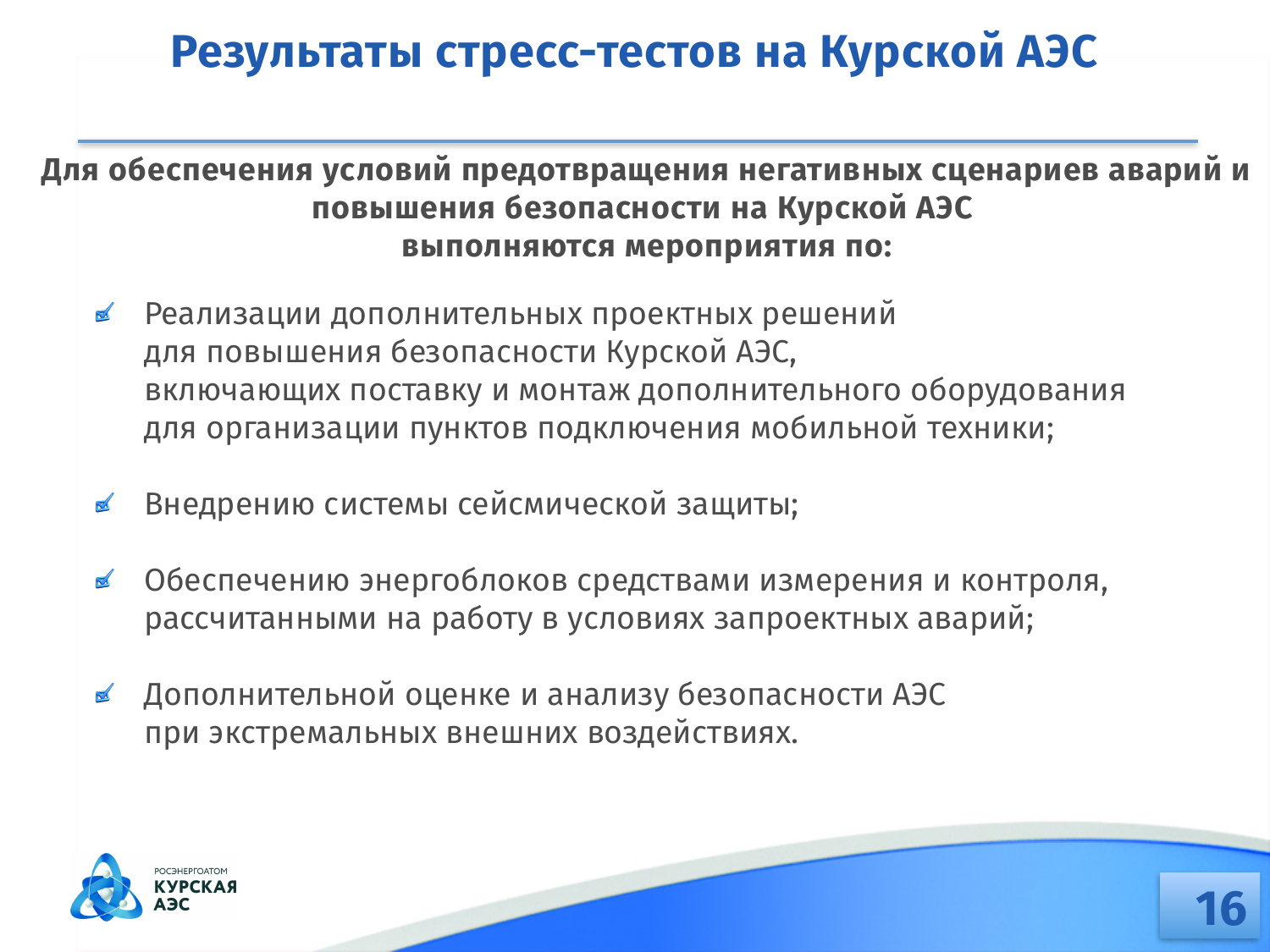

# Результаты стресс-тестов на Курской АЭС
   Для обеспечения условий предотвращения негативных сценариев аварий и повышения безопасности на Курской АЭС
выполняются мероприятия по:

Реализации дополнительных проектных решений
для повышения безопасности Курской АЭС,
включающих поставку и монтаж дополнительного оборудования
для организации пунктов подключения мобильной техники;
Внедрению системы сейсмической защиты;
Обеспечению энергоблоков средствами измерения и контроля, рассчитанными на работу в условиях запроектных аварий;
Дополнительной оценке и анализу безопасности АЭС
при экстремальных внешних воздействиях.
16